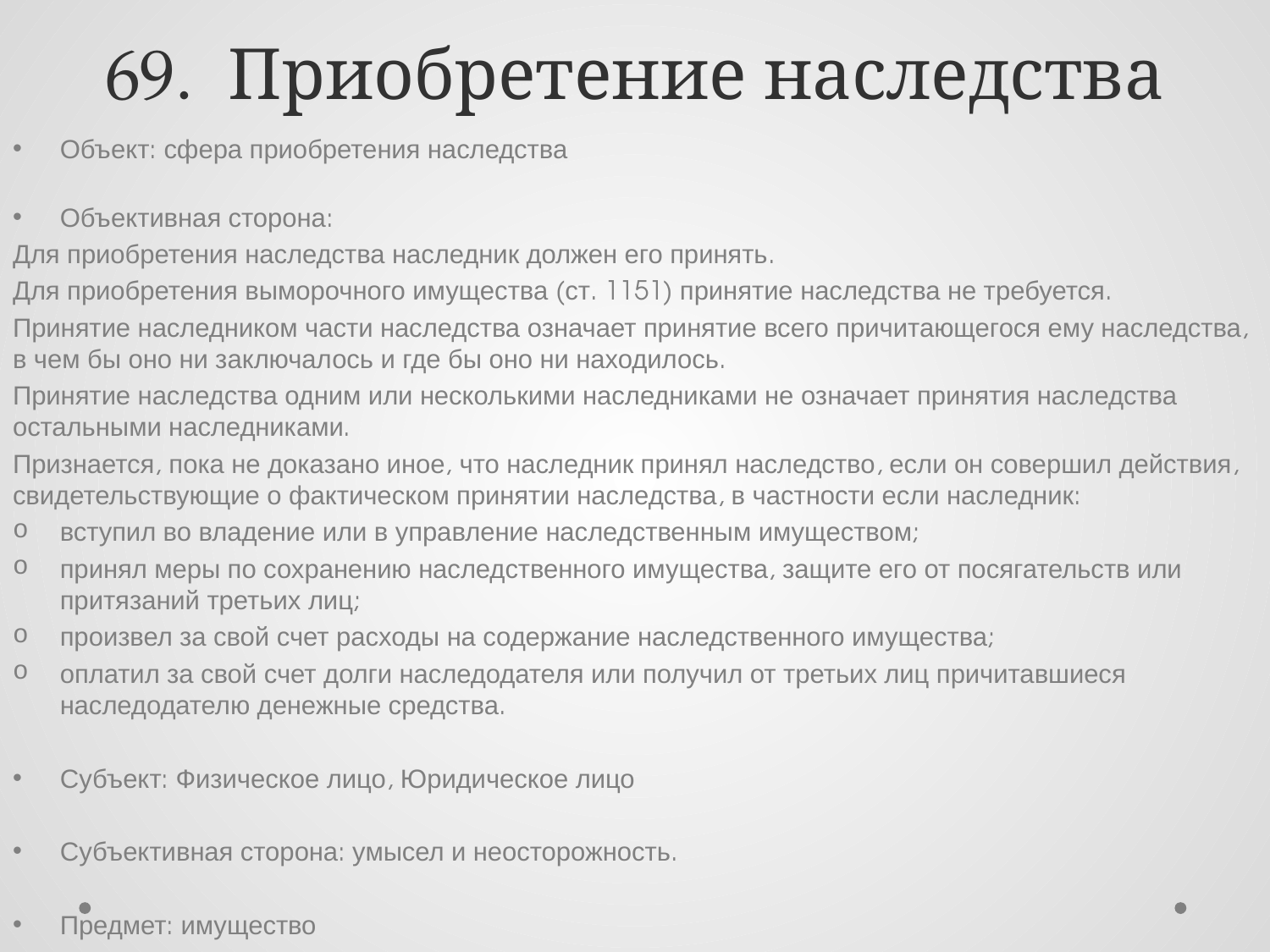

# 69.  Приобретение наследства
Объект: сфера приобретения наследства
Объективная сторона:
Для приобретения наследства наследник должен его принять.
Для приобретения выморочного имущества (ст. 1151) принятие наследства не требуется.
Принятие наследником части наследства означает принятие всего причитающегося ему наследства, в чем бы оно ни заключалось и где бы оно ни находилось.
Принятие наследства одним или несколькими наследниками не означает принятия наследства остальными наследниками.
Признается, пока не доказано иное, что наследник принял наследство, если он совершил действия, свидетельствующие о фактическом принятии наследства, в частности если наследник:
вступил во владение или в управление наследственным имуществом;
принял меры по сохранению наследственного имущества, защите его от посягательств или притязаний третьих лиц;
произвел за свой счет расходы на содержание наследственного имущества;
оплатил за свой счет долги наследодателя или получил от третьих лиц причитавшиеся наследодателю денежные средства.

Субъект: Физическое лицо, Юридическое лицо

Субъективная сторона: умысел и неосторожность.

Предмет: имущество